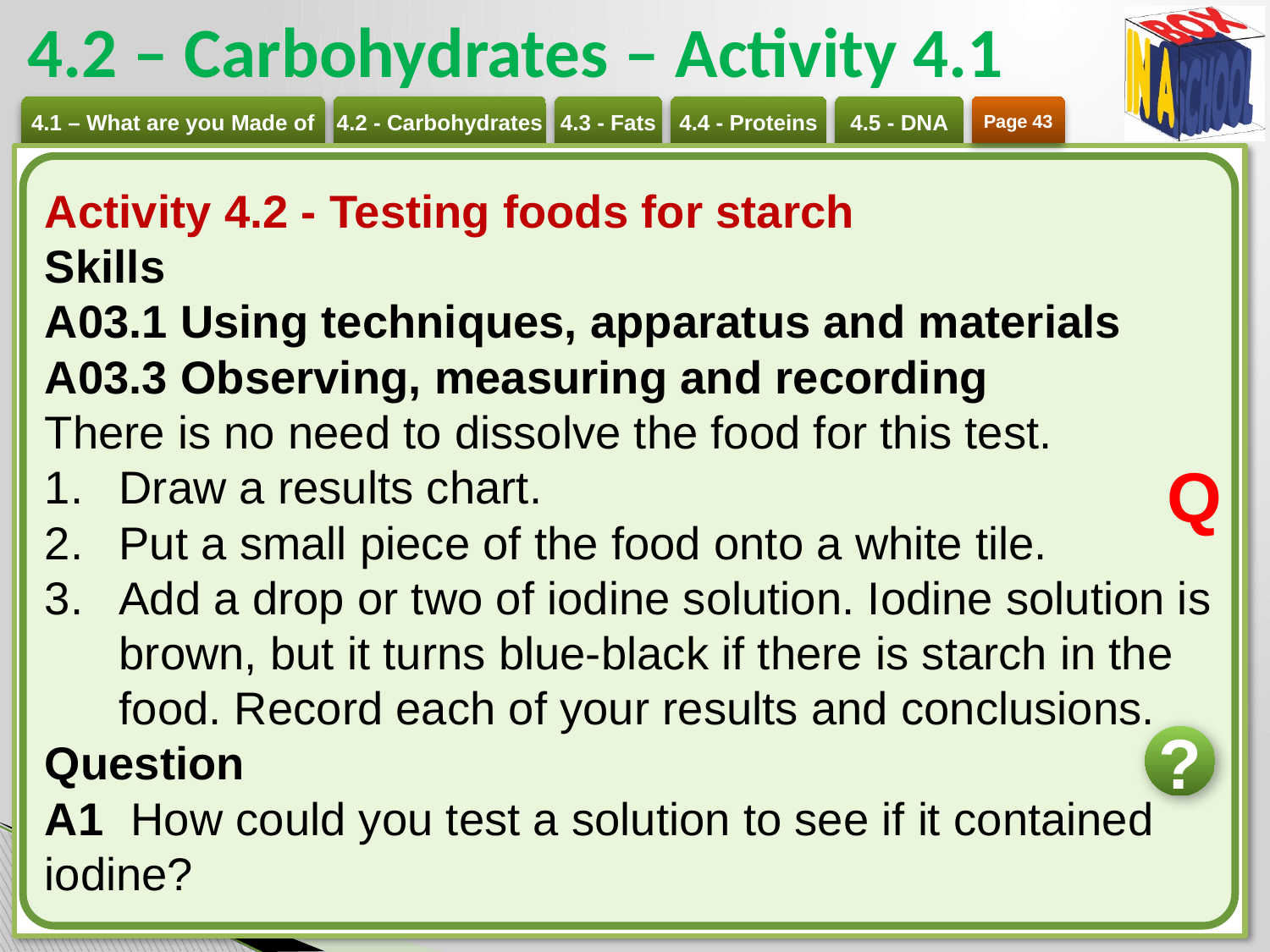

# 4.2 – Carbohydrates – Activity 4.1
Page 43
Activity 4.2 - Testing foods for starch
Skills
A03.1 Using techniques, apparatus and materials
A03.3 Observing, measuring and recording
There is no need to dissolve the food for this test.
Draw a results chart.
Put a small piece of the food onto a white tile.
Add a drop or two of iodine solution. Iodine solution is brown, but it turns blue-black if there is starch in the food. Record each of your results and conclusions.
Question
A1	How could you test a solution to see if it contained iodine?
Q
?